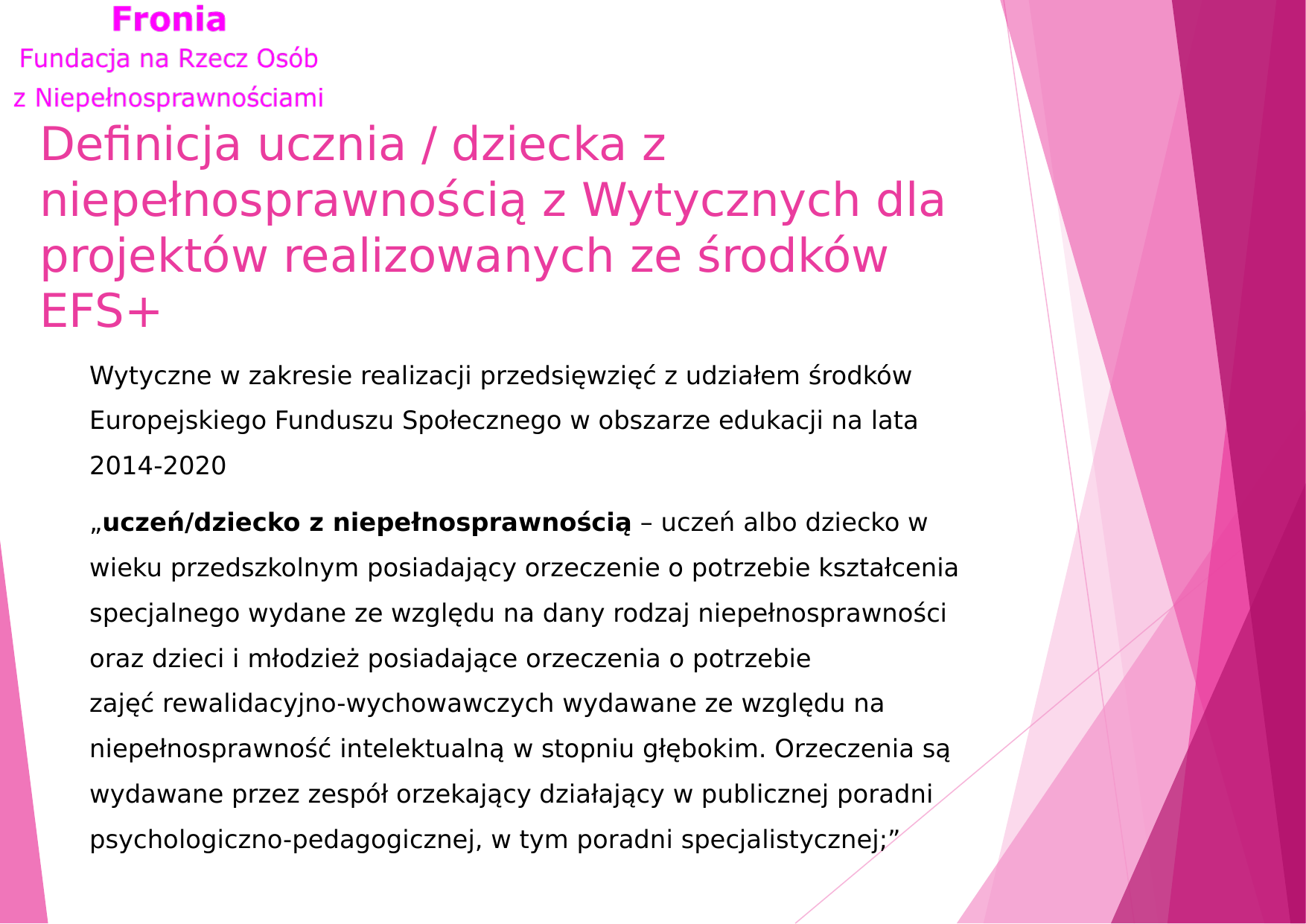

# Definicja ucznia / dziecka z niepełnosprawnością z Wytycznych dla projektów realizowanych ze środków EFS+
Wytyczne w zakresie realizacji przedsięwzięć z udziałem środków Europejskiego Funduszu Społecznego w obszarze edukacji na lata 2014-2020
„uczeń/dziecko z niepełnosprawnością – uczeń albo dziecko w wieku przedszkolnym posiadający orzeczenie o potrzebie kształcenia specjalnego wydane ze względu na dany rodzaj niepełnosprawności oraz dzieci i młodzież posiadające orzeczenia o potrzebie zajęć rewalidacyjno-wychowawczych wydawane ze względu na niepełnosprawność intelektualną w stopniu głębokim. Orzeczenia są wydawane przez zespół orzekający działający w publicznej poradni psychologiczno-pedagogicznej, w tym poradni specjalistycznej;”